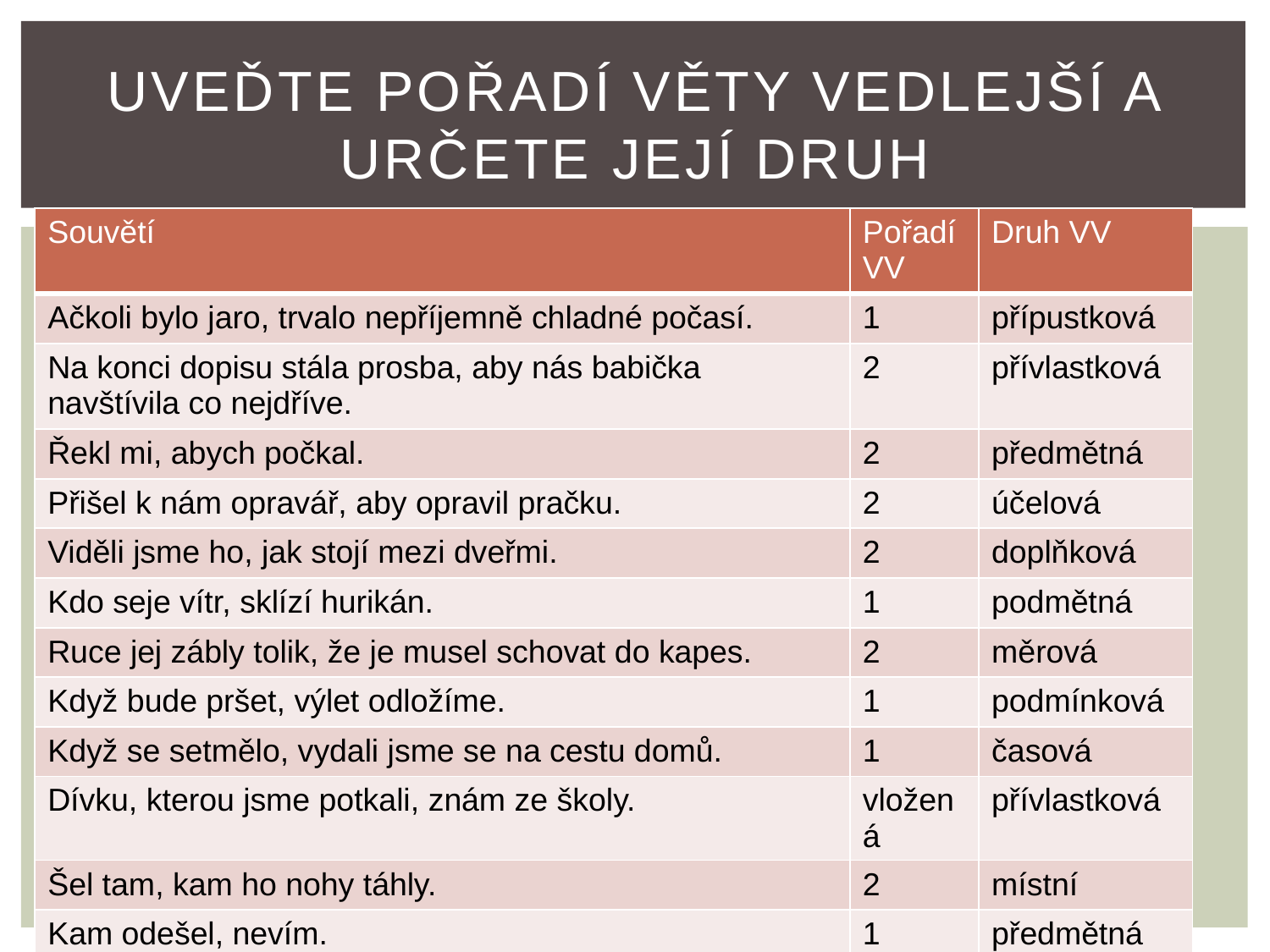

# Uveďte pořadí věty vedlejší a určete její druh
| Souvětí | Pořadí VV | Druh VV |
| --- | --- | --- |
| Ačkoli bylo jaro, trvalo nepříjemně chladné počasí. | 1 | přípustková |
| Na konci dopisu stála prosba, aby nás babička navštívila co nejdříve. | 2 | přívlastková |
| Řekl mi, abych počkal. | 2 | předmětná |
| Přišel k nám opravář, aby opravil pračku. | 2 | účelová |
| Viděli jsme ho, jak stojí mezi dveřmi. | 2 | doplňková |
| Kdo seje vítr, sklízí hurikán. | 1 | podmětná |
| Ruce jej zábly tolik, že je musel schovat do kapes. | 2 | měrová |
| Když bude pršet, výlet odložíme. | 1 | podmínková |
| Když se setmělo, vydali jsme se na cestu domů. | 1 | časová |
| Dívku, kterou jsme potkali, znám ze školy. | vložená | přívlastková |
| Šel tam, kam ho nohy táhly. | 2 | místní |
| Kam odešel, nevím. | 1 | předmětná |